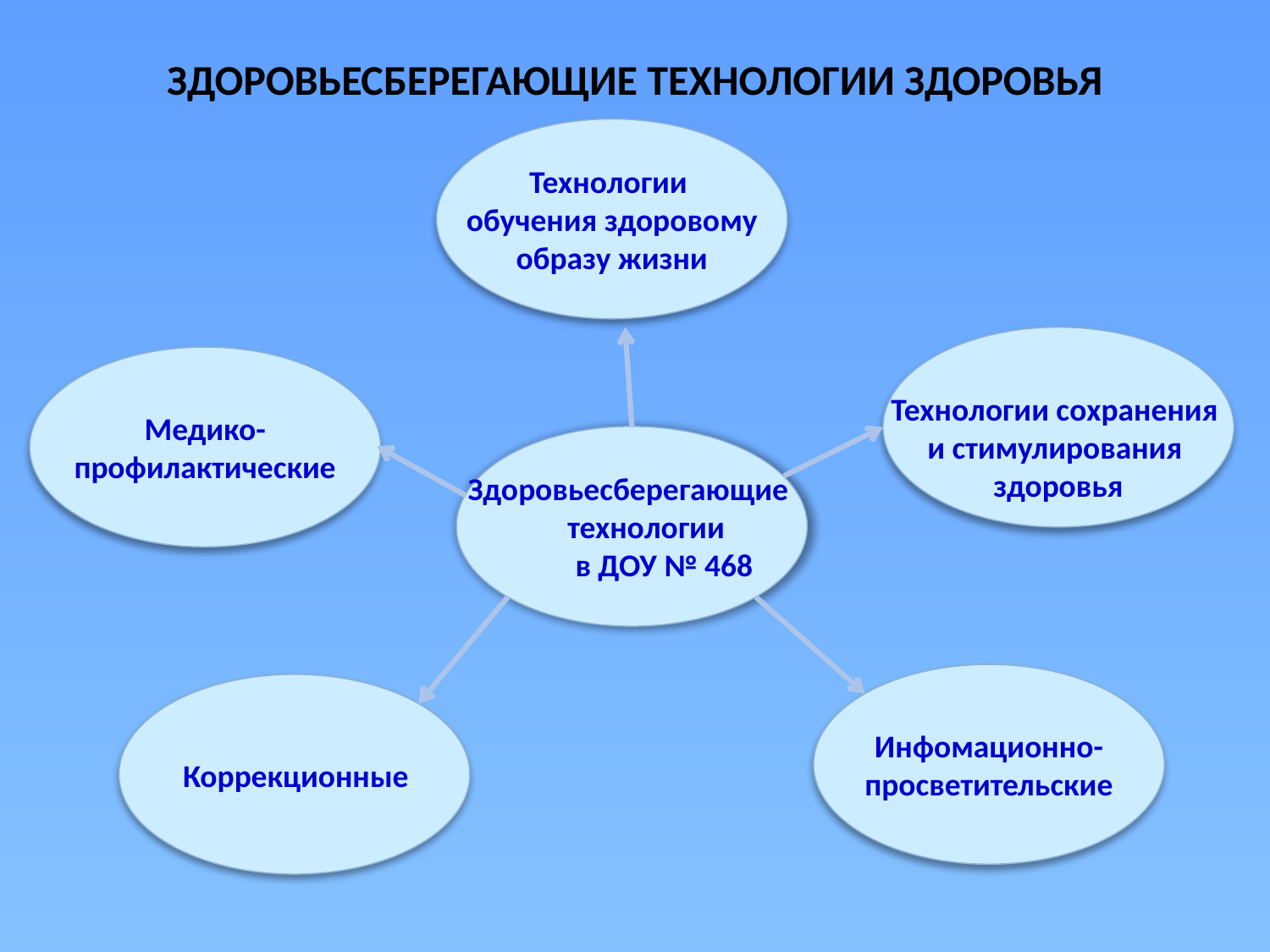

ЗДОРОВЬЕСБЕРЕГАЮЩИЕ ТЕХНОЛОГИИ ЗДОРОВЬЯ
Технологии
обучения здоровому
образу жизни

Технологии сохранения
и стимулирования
здоровья
Медико-
профилактические
Здоровьесберегающие
     технологии
         в ДОУ № 468
Инфомационно-
просветительские
Коррекционные